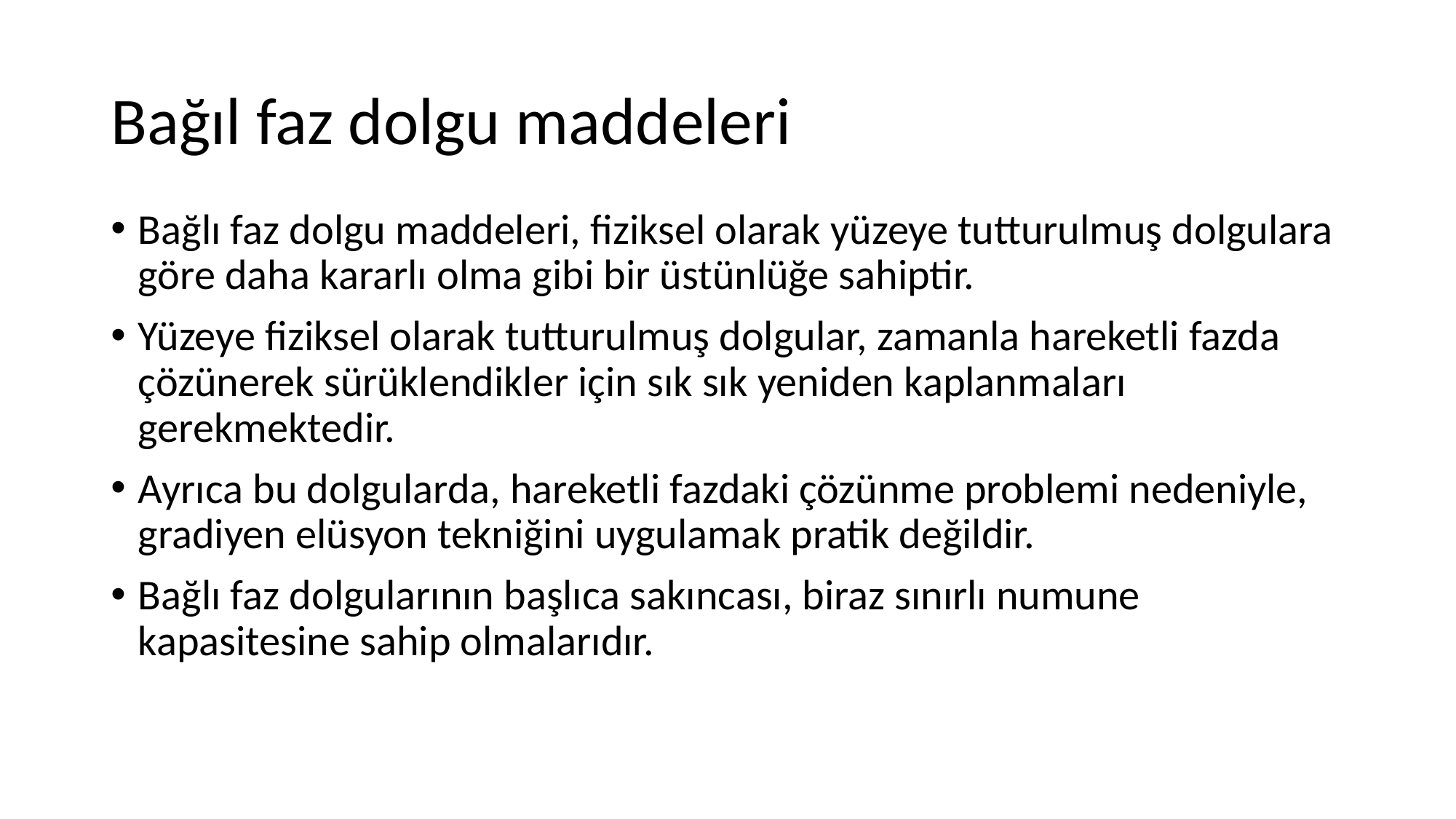

# Bağıl faz dolgu maddeleri
Bağlı faz dolgu maddeleri, fiziksel olarak yüzeye tutturulmuş dolgulara göre daha kararlı olma gibi bir üstünlüğe sahiptir.
Yüzeye fiziksel olarak tutturulmuş dolgular, zamanla hareketli fazda çözünerek sürüklendikler için sık sık yeniden kaplanmaları gerekmektedir.
Ayrıca bu dolgularda, hareketli fazdaki çözünme problemi nedeniyle, gradiyen elüsyon tekniğini uygulamak pratik değildir.
Bağlı faz dolgularının başlıca sakıncası, biraz sınırlı numune kapasitesine sahip olmalarıdır.